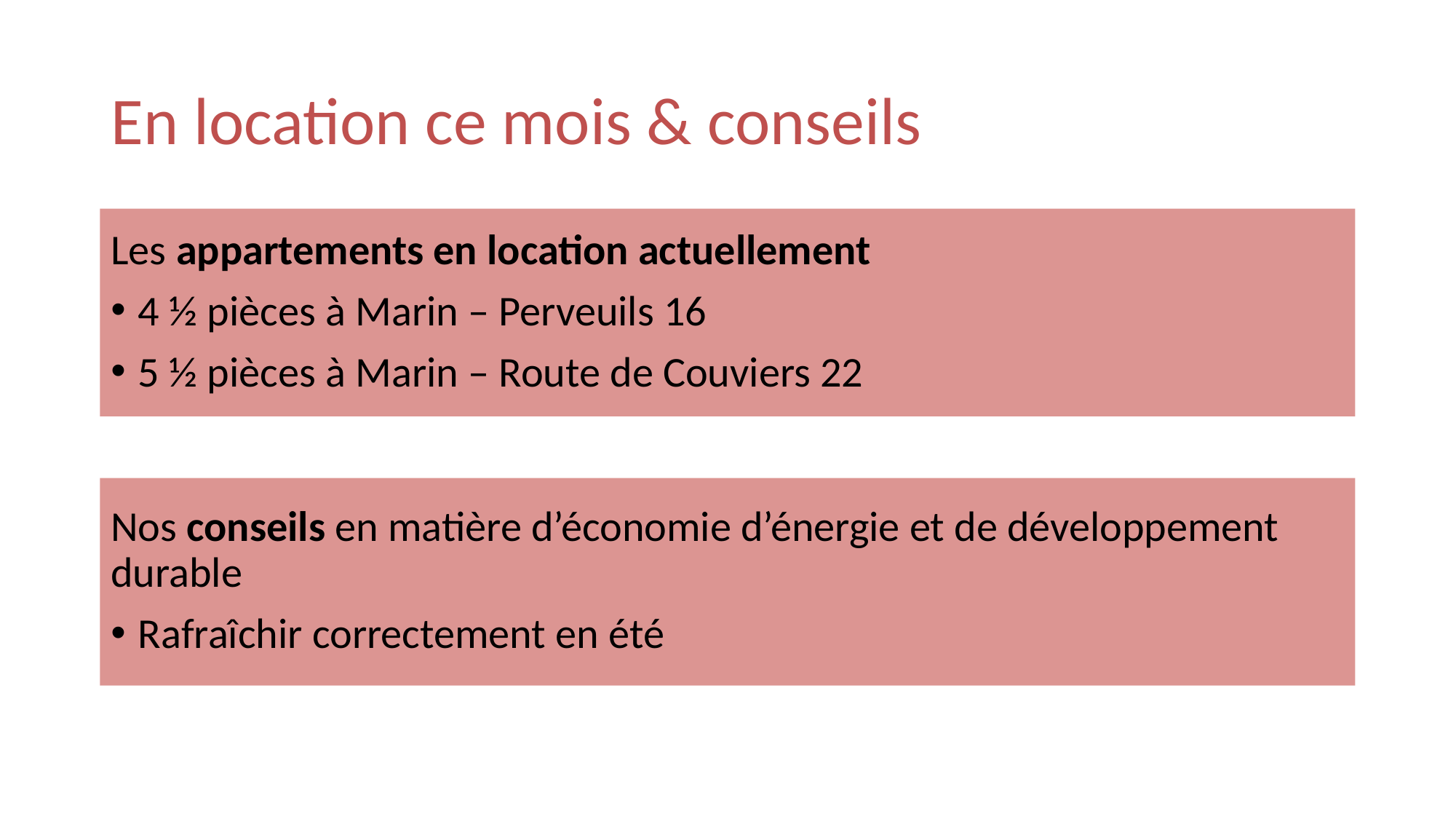

# En location ce mois & conseils

Les appartements en location actuellement
4 ½ pièces à Marin – Perveuils 16
5 ½ pièces à Marin – Route de Couviers 22

Nos conseils en matière d’économie d’énergie et de développement durable
Rafraîchir correctement en été